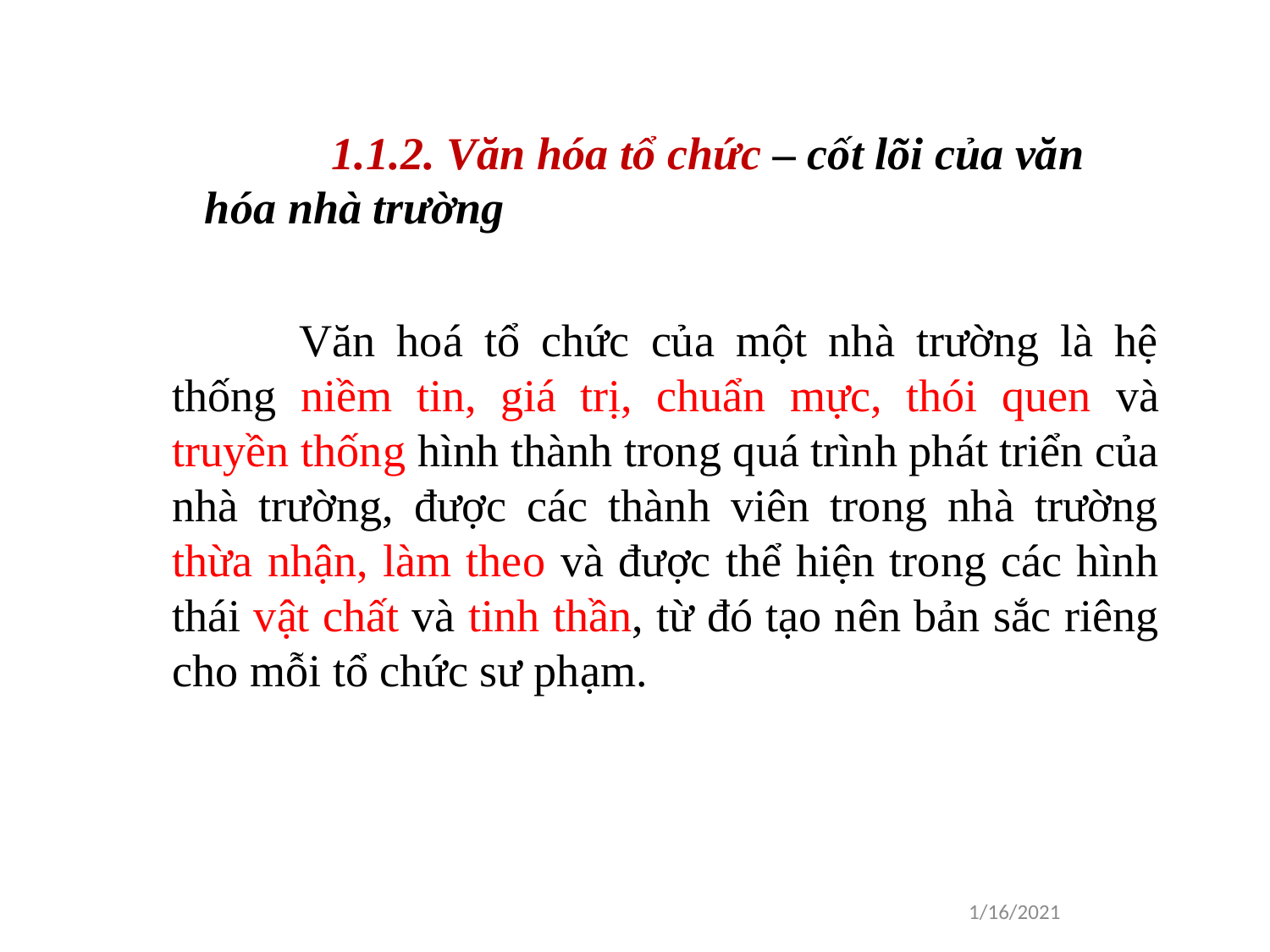

1.1.2. Văn hóa tổ chức – cốt lõi của văn hóa nhà trường

	Văn hoá tổ chức của một nhà trường là hệ thống niềm tin, giá trị, chuẩn mực, thói quen và truyền thống hình thành trong quá trình phát triển của nhà trường, được các thành viên trong nhà trường thừa nhận, làm theo và được thể hiện trong các hình thái vật chất và tinh thần, từ đó tạo nên bản sắc riêng cho mỗi tổ chức sư phạm.
1/16/2021